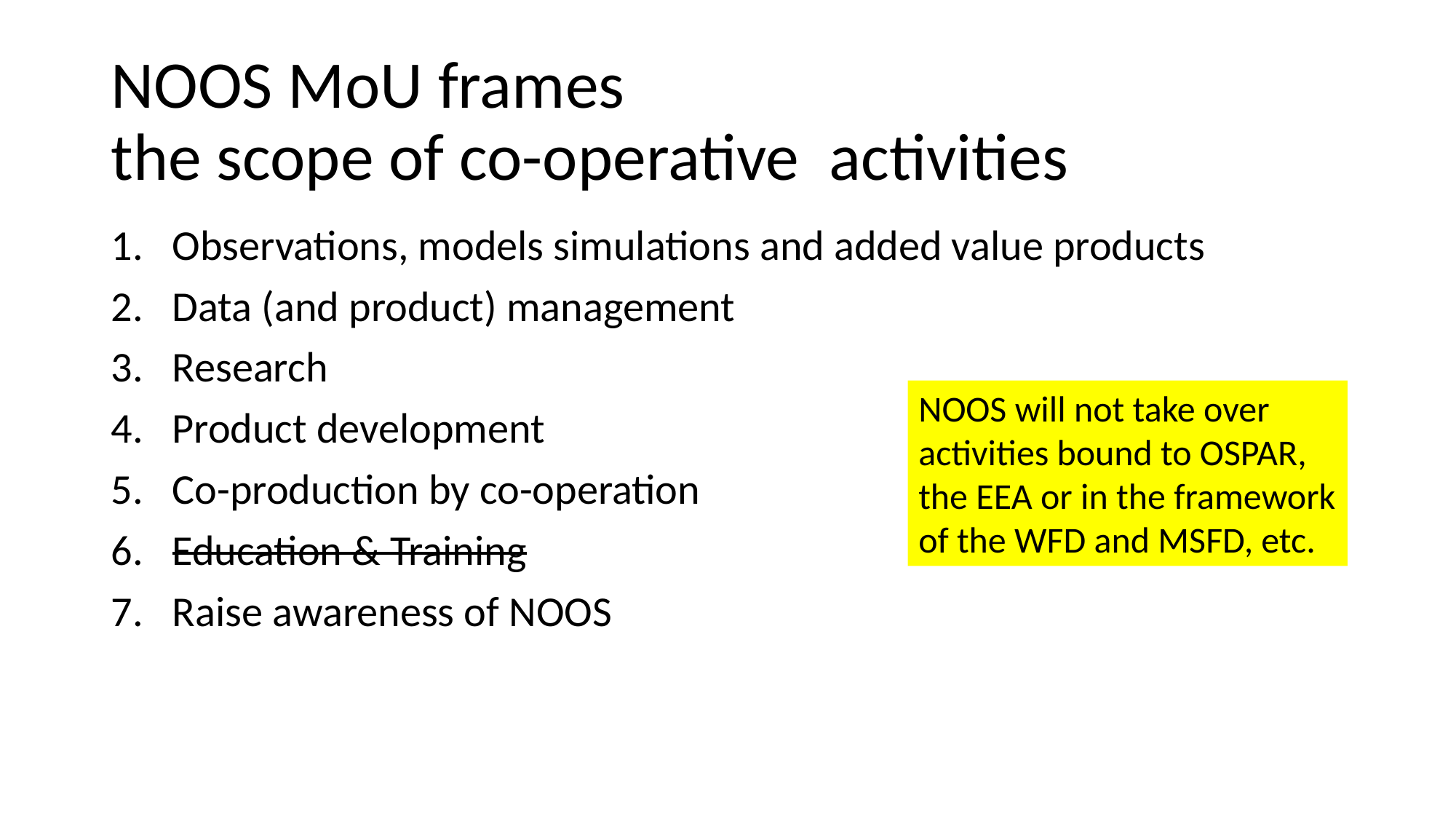

# NOOS MoU frames the scope of co-operative  activities
Observations, models simulations and added value products
Data (and product) management
Research
Product development
Co-production by co-operation
Education & Training
Raise awareness of NOOS
NOOS will not take over activities bound to OSPAR, the EEA or in the framework of the WFD and MSFD, etc.